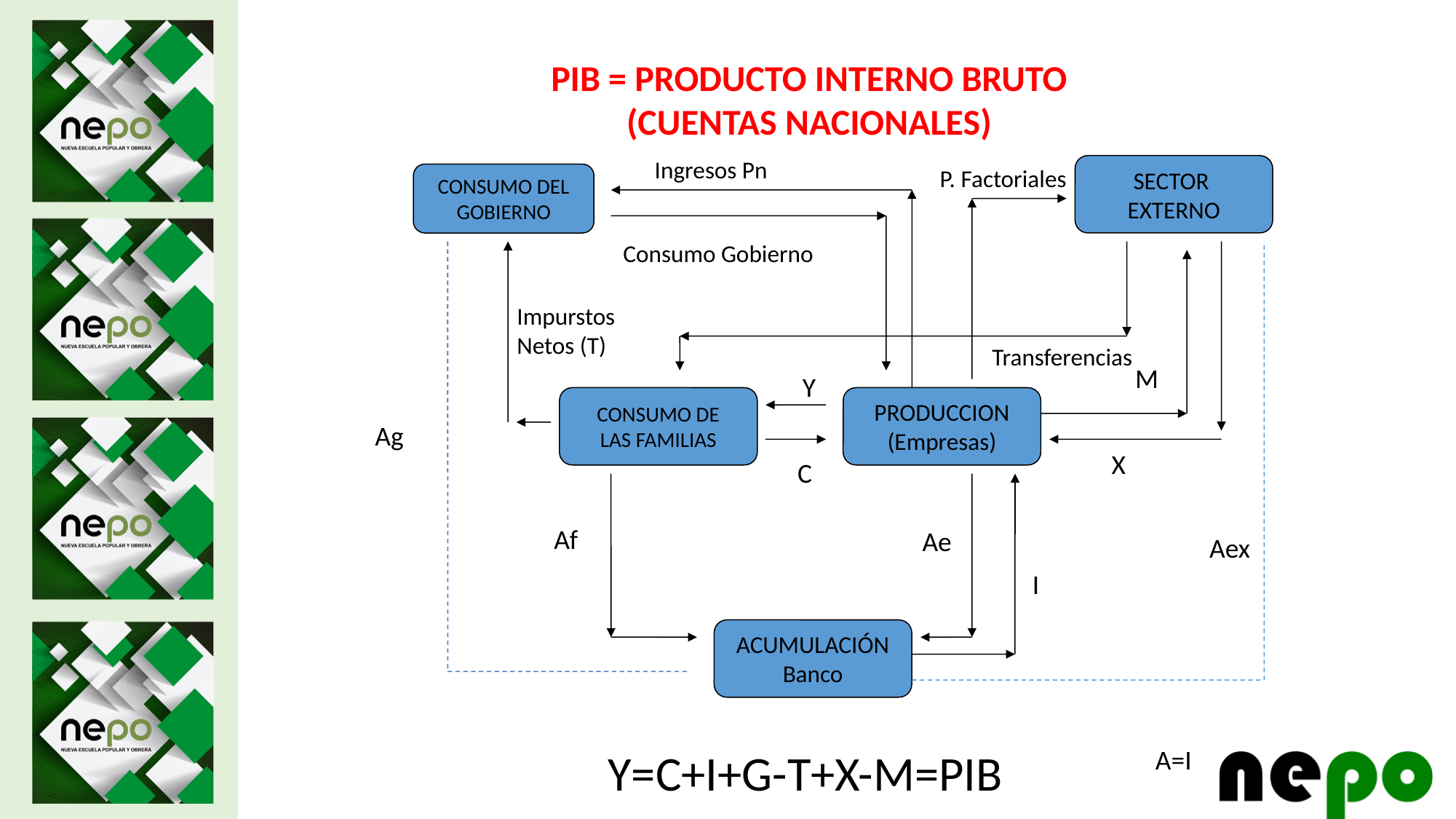

PIB = PRODUCTO INTERNO BRUTO
(CUENTAS NACIONALES)
Ingresos Pn
SECTOR
EXTERNO
P. Factoriales
CONSUMO DEL
GOBIERNO

Consumo Gobierno

Impurstos
Netos (T)

Transferencias
M
Y
CONSUMO DE
LAS FAMILIAS
PRODUCCION
(Empresas)

Ag

X
C

Af
Ae
Aex
I
ACUMULACIÓN
Banco

Y=C+I+G-T+X-M=PIB
A=I